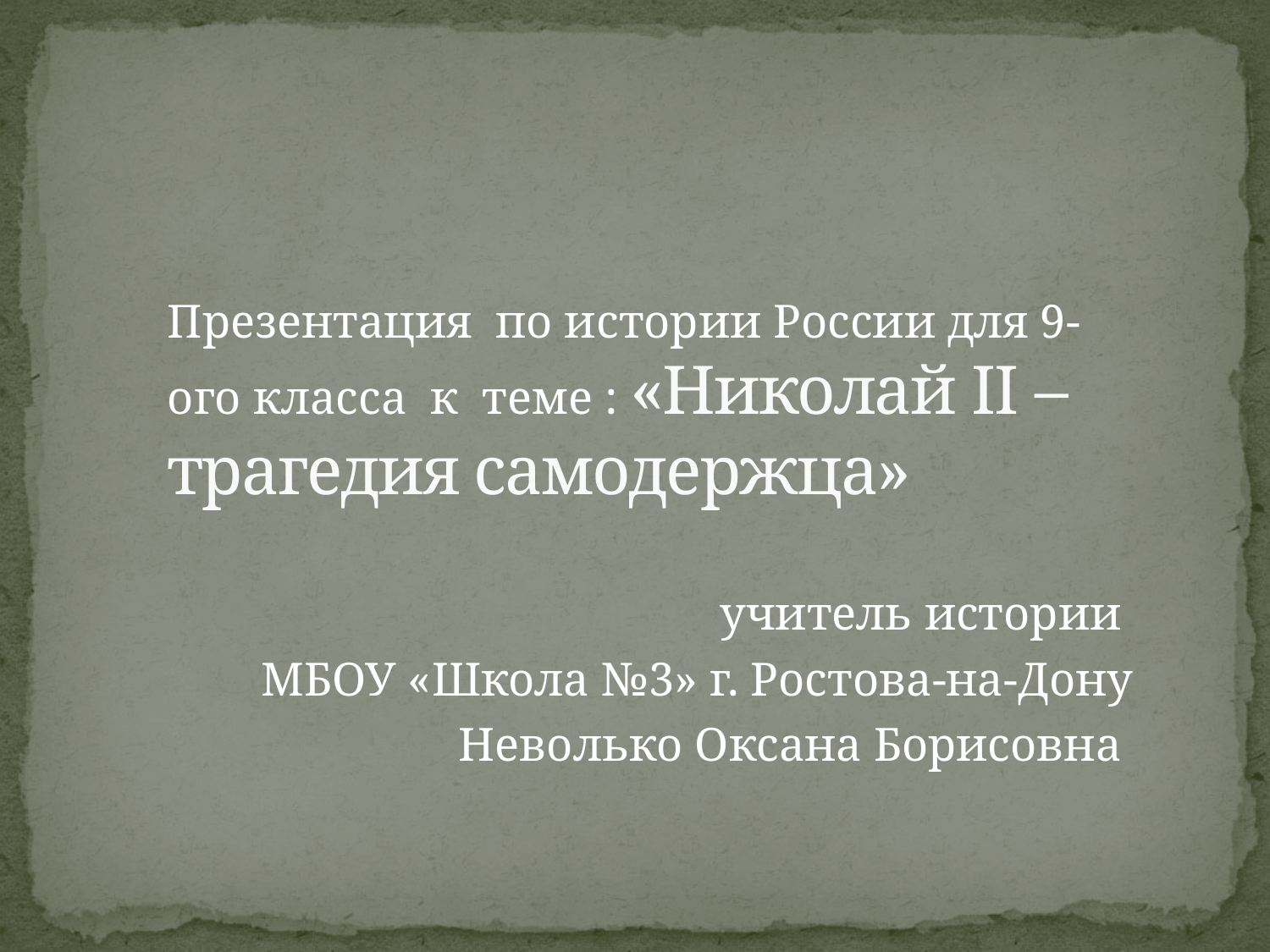

Презентация  по истории России для 9-ого класса  к  теме : «Николай II –трагедия самодержца»

учитель истории
МБОУ «Школа №3» г. Ростова-на-Дону
Неволько Оксана Борисовна